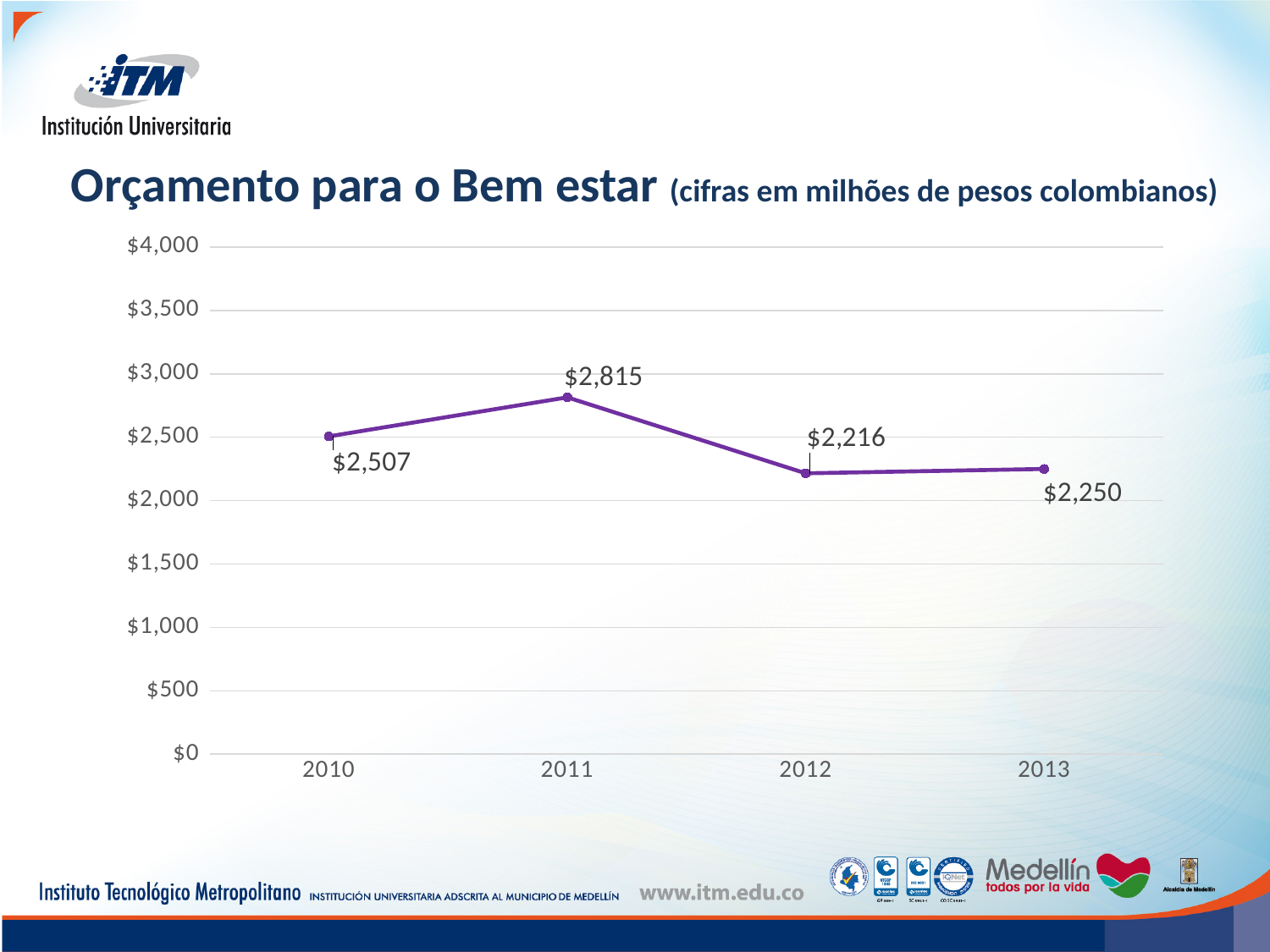

Orçamento para o Bem estar (cifras em milhões de pesos colombianos)

[unsupported chart]